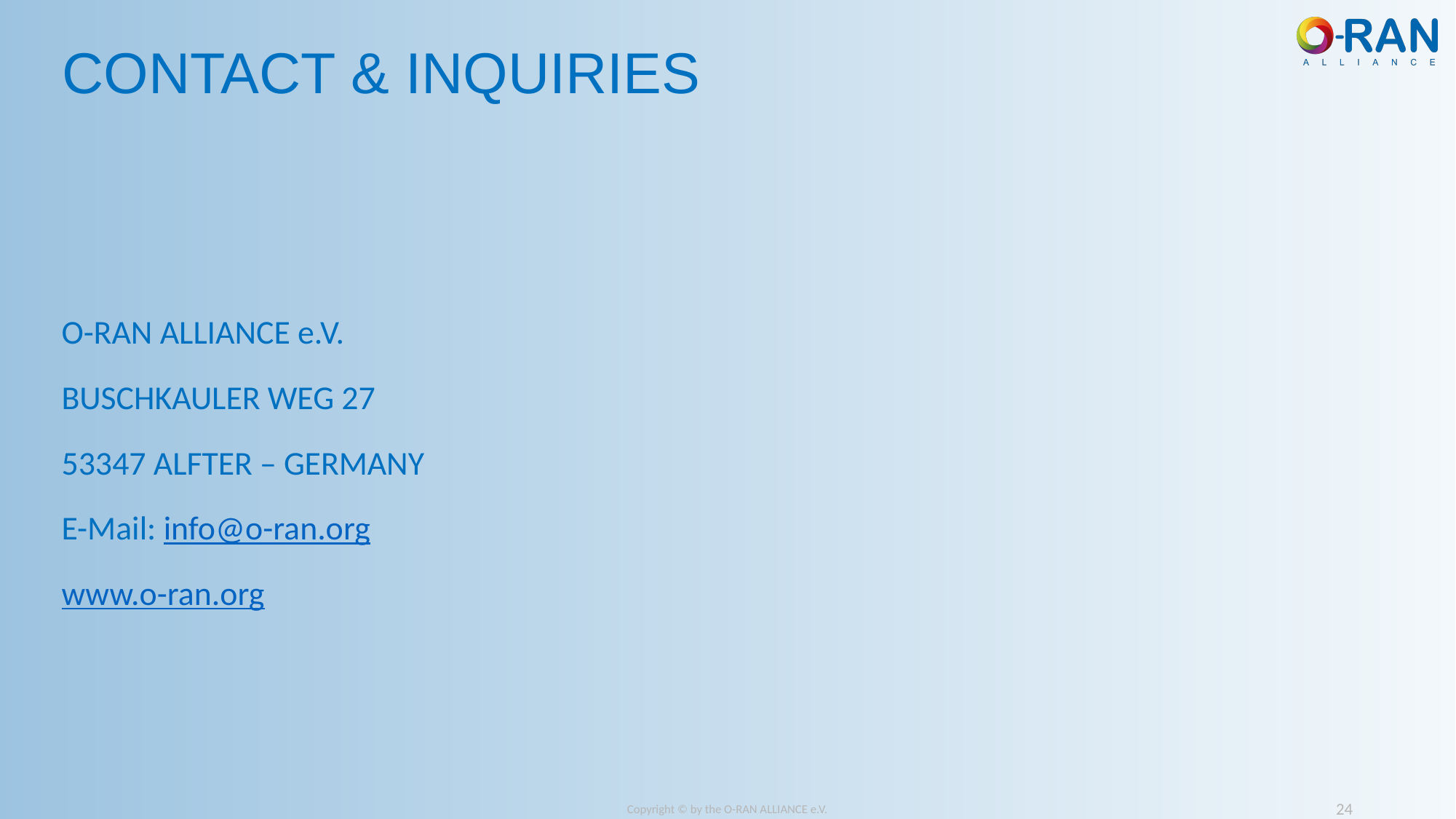

# CONTACT & INQUIRIES

O-RAN ALLIANCE e.V.
BUSCHKAULER WEG 27
53347 ALFTER – GERMANY
E-Mail: info@o-ran.org
www.o-ran.org

24
Copyright © by the O-RAN ALLIANCE e.V.